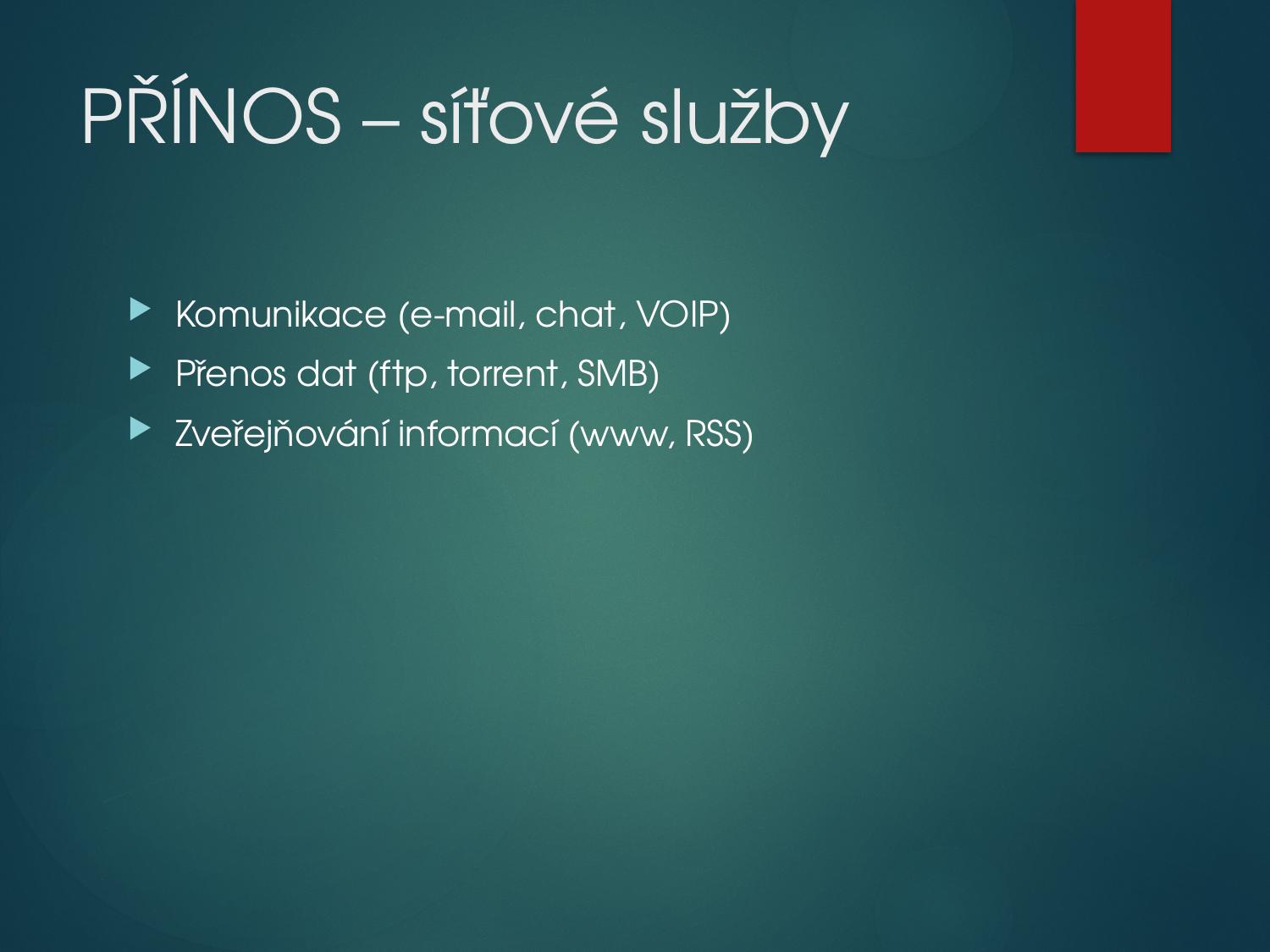

# PŘÍNOS – síťové služby
Komunikace (e-mail, chat, VOIP)
Přenos dat (ftp, torrent, SMB)
Zveřejňování informací (www, RSS)